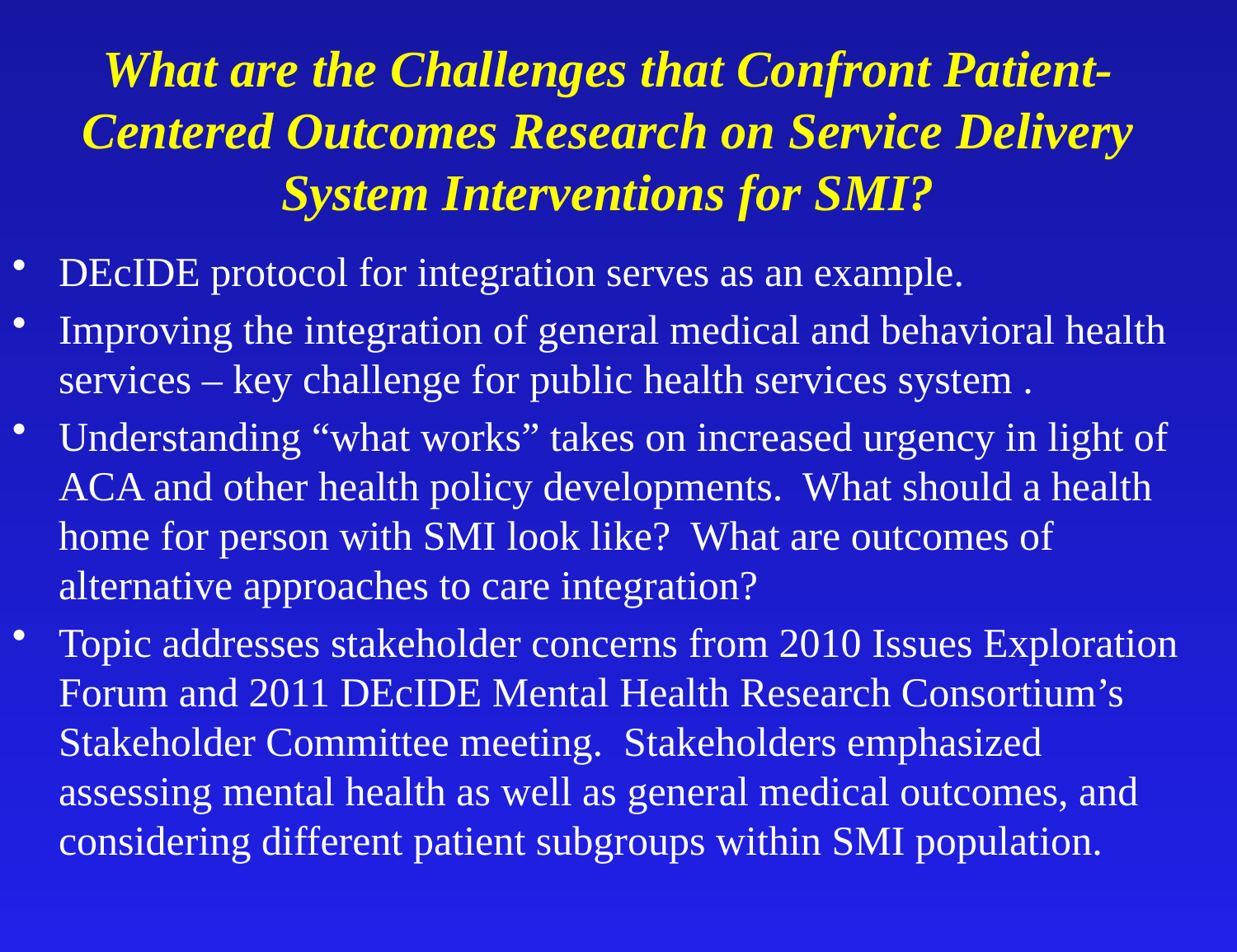

# What are the Challenges that Confront Patient-Centered Outcomes Research on Service Delivery System Interventions for SMI?
DEcIDE protocol for integration serves as an example.
Improving the integration of general medical and behavioral health services – key challenge for public health services system .
Understanding “what works” takes on increased urgency in light of ACA and other health policy developments.  What should a health home for person with SMI look like?  What are outcomes of alternative approaches to care integration?
Topic addresses stakeholder concerns from 2010 Issues Exploration Forum and 2011 DEcIDE Mental Health Research Consortium’s Stakeholder Committee meeting.  Stakeholders emphasized assessing mental health as well as general medical outcomes, and considering different patient subgroups within SMI population.